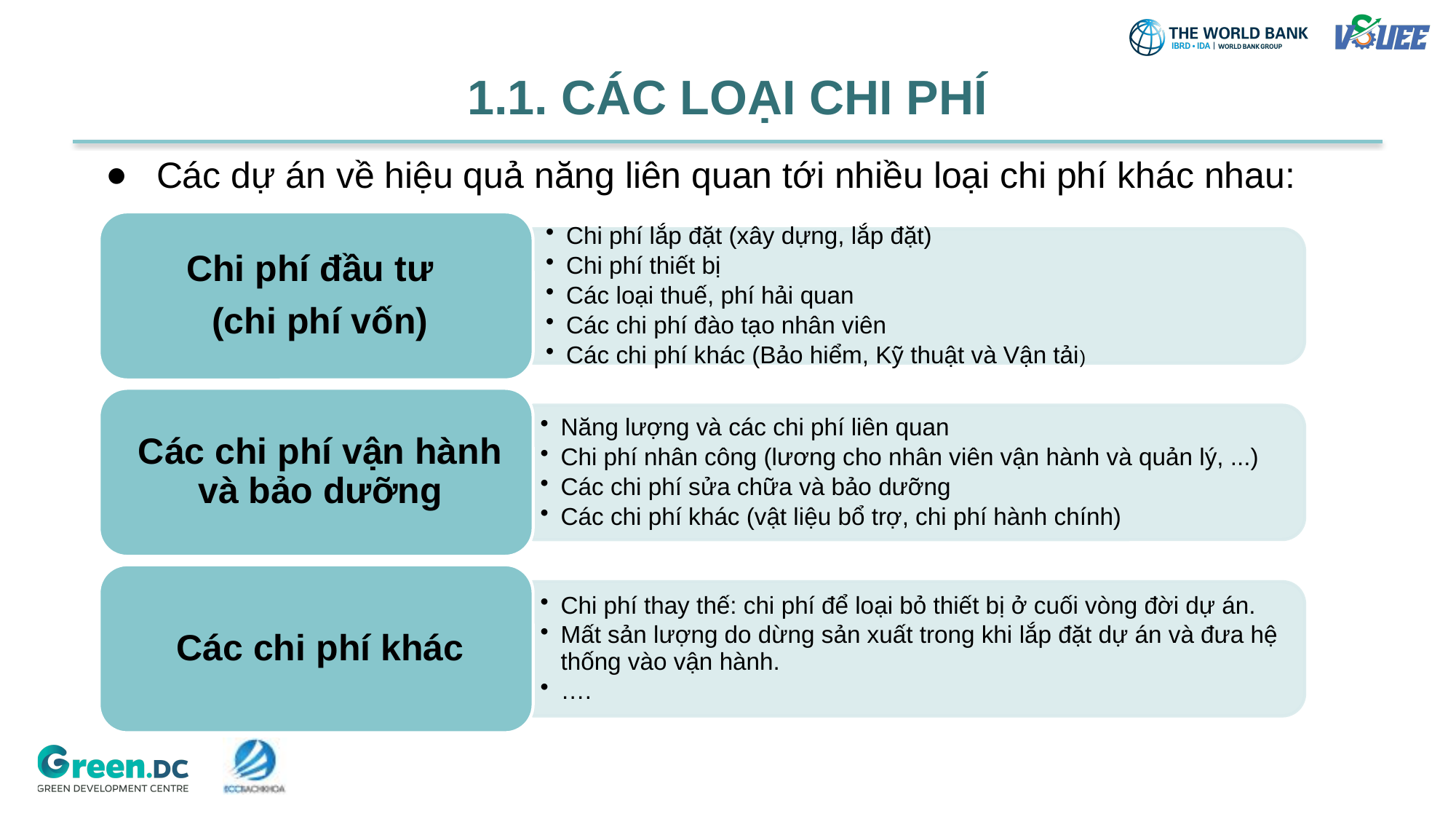

# 1.1. CÁC LOẠI CHI PHÍ
Các dự án về hiệu quả năng liên quan tới nhiều loại chi phí khác nhau:

Chi phí lắp đặt (xây dựng, lắp đặt)
Chi phí thiết bị
Các loại thuế, phí hải quan
Các chi phí đào tạo nhân viên
Các chi phí khác (Bảo hiểm, Kỹ thuật và Vận tải)
Chi phí đầu tư
(chi phí vốn)
Năng lượng và các chi phí liên quan
Chi phí nhân công (lương cho nhân viên vận hành và quản lý, ...)
Các chi phí sửa chữa và bảo dưỡng
Các chi phí khác (vật liệu bổ trợ, chi phí hành chính)
Các chi phí vận hành và bảo dưỡng
Chi phí thay thế: chi phí để loại bỏ thiết bị ở cuối vòng đời dự án.
Mất sản lượng do dừng sản xuất trong khi lắp đặt dự án và đưa hệ thống vào vận hành.
….
Các chi phí khác